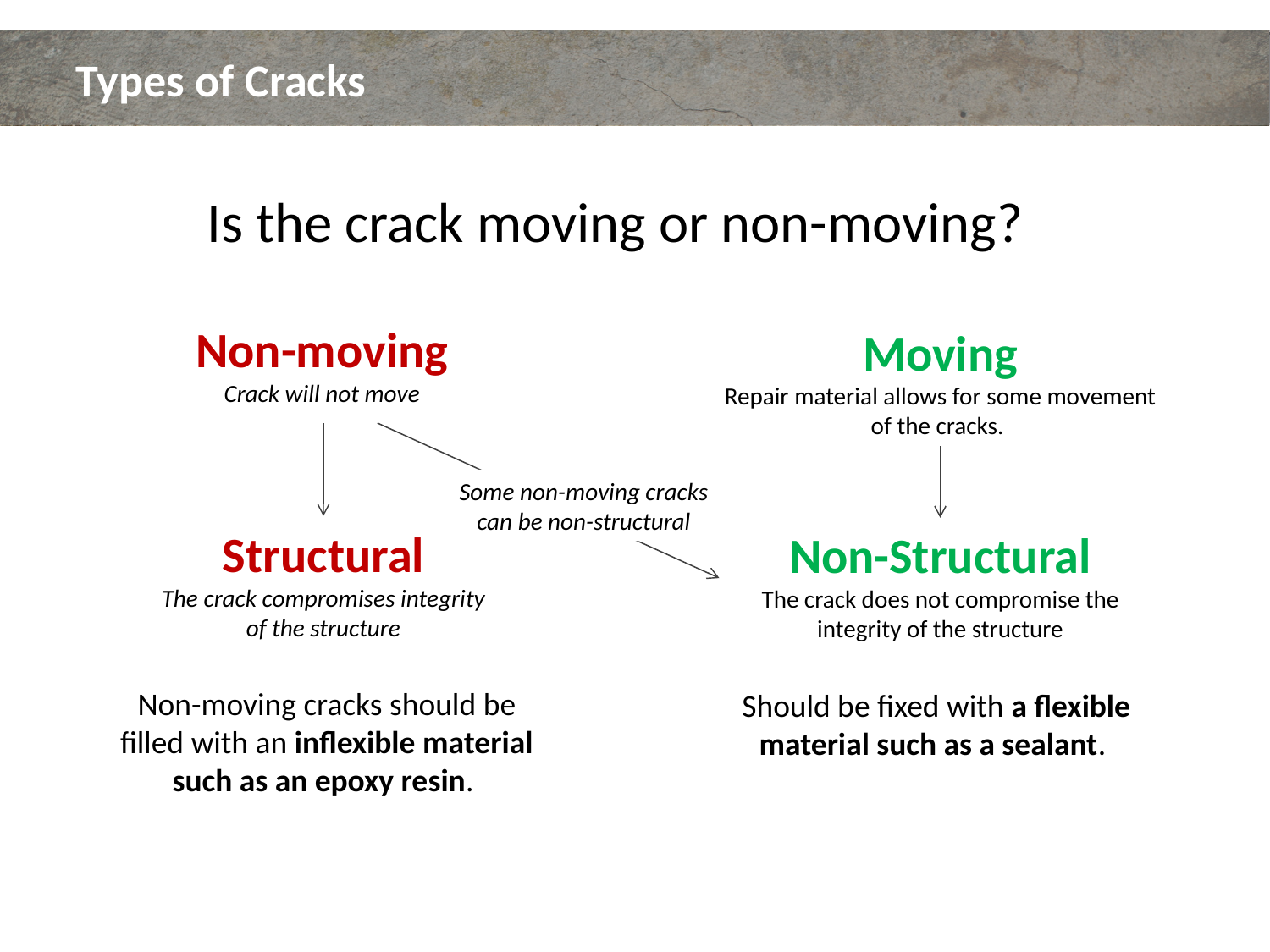

# Types of Cracks
Is the crack moving or non-moving?
Non-moving
Crack will not move
Moving
Repair material allows for some movement of the cracks.
Some non-moving cracks can be non-structural
Structural
The crack compromises integrity of the structure
Non-Structural
The crack does not compromise the integrity of the structure
Non-moving cracks should be filled with an inflexible material such as an epoxy resin.
Should be fixed with a flexible material such as a sealant.